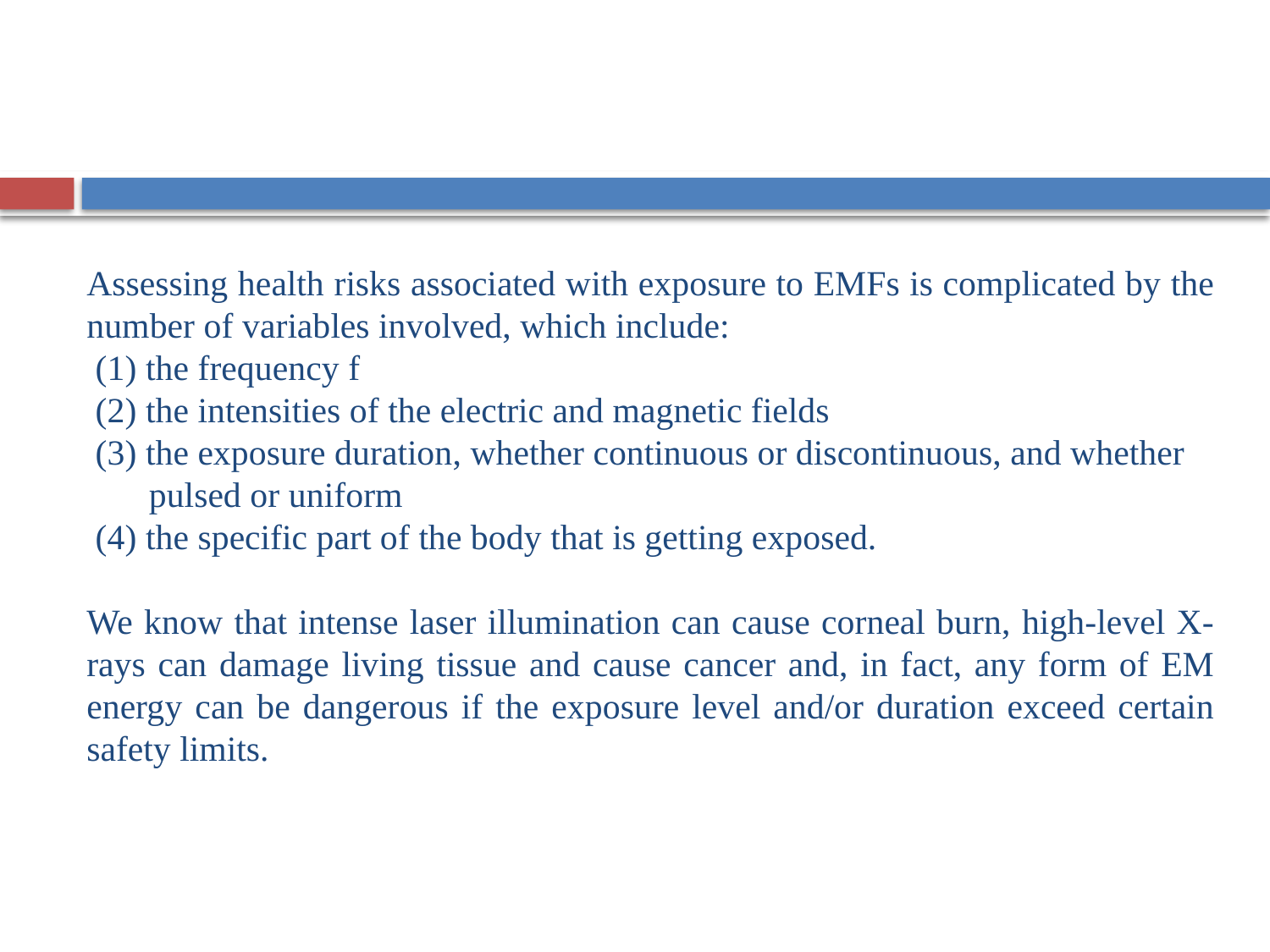

Assessing health risks associated with exposure to EMFs is complicated by the number of variables involved, which include:
 (1) the frequency f
 (2) the intensities of the electric and magnetic fields
 (3) the exposure duration, whether continuous or discontinuous, and whether
       pulsed or uniform
 (4) the specific part of the body that is getting exposed.

We know that intense laser illumination can cause corneal burn, high-level X-rays can damage living tissue and cause cancer and, in fact, any form of EM energy can be dangerous if the exposure level and/or duration exceed certain safety limits.